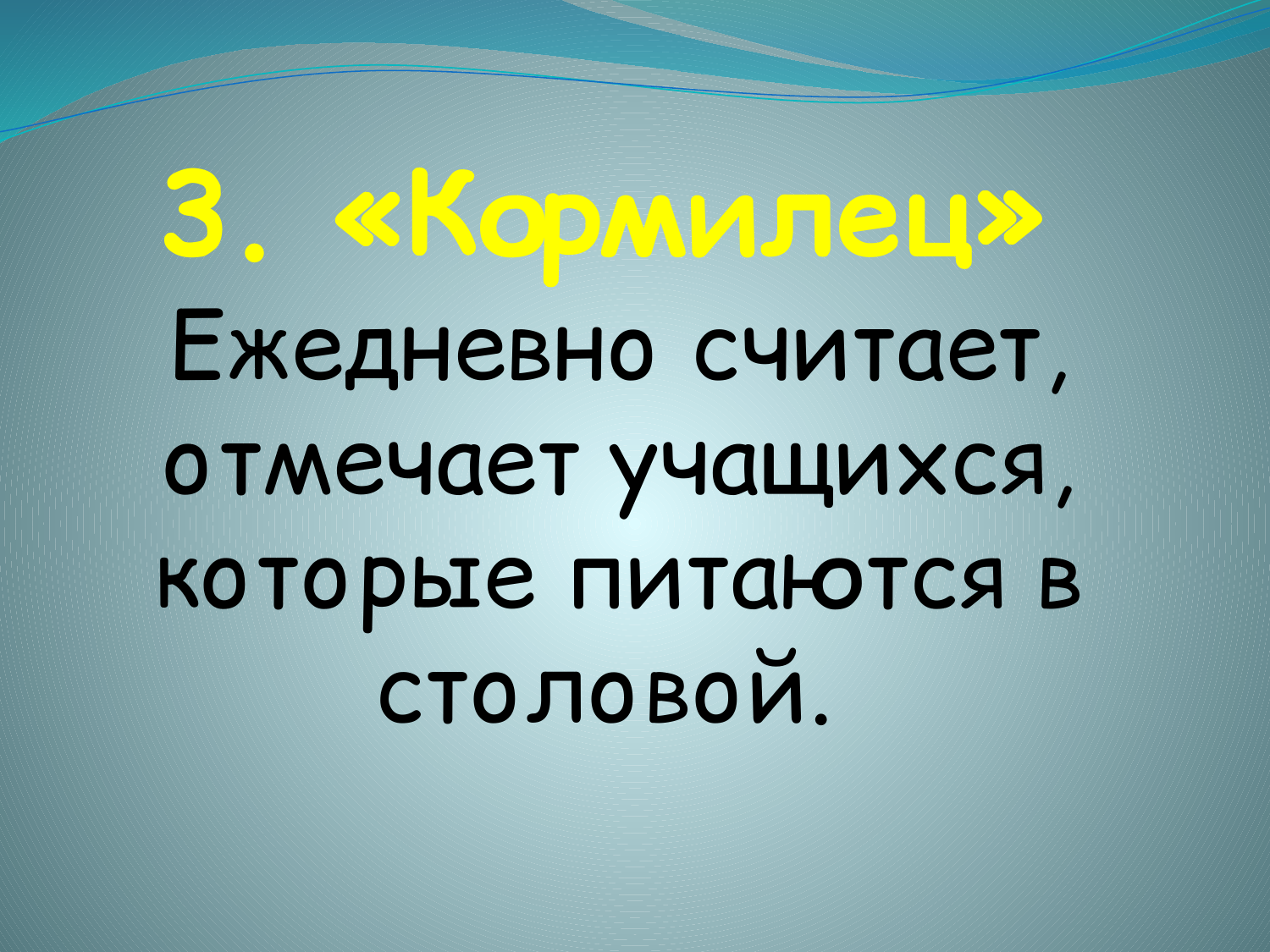

# 3. «Кормилец»
Ежедневно считает, отмечает учащихся, которые питаются в столовой.